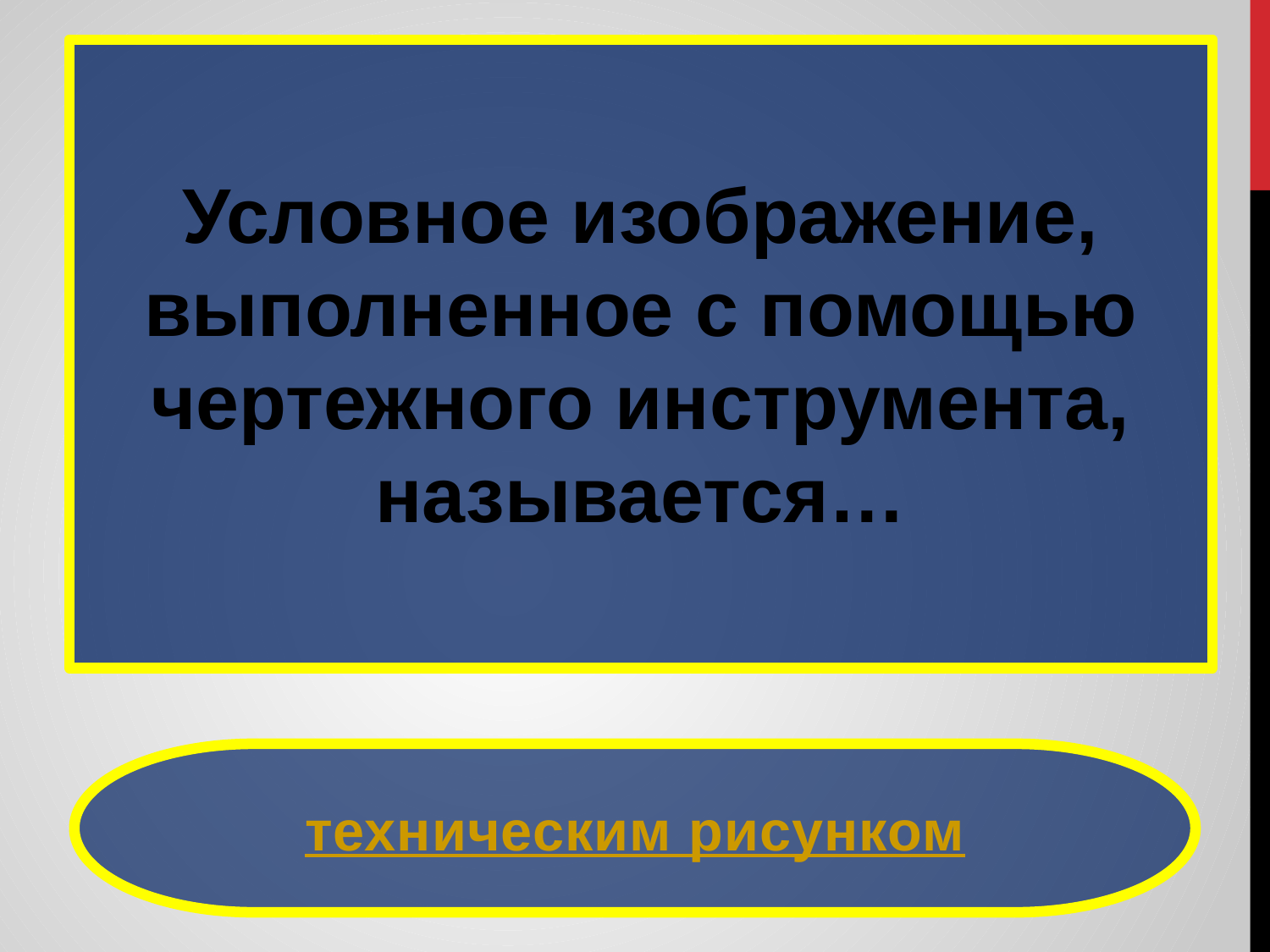

Условное изображение, выполненное с помощью чертежного инструмента, называется…
техническим рисунком